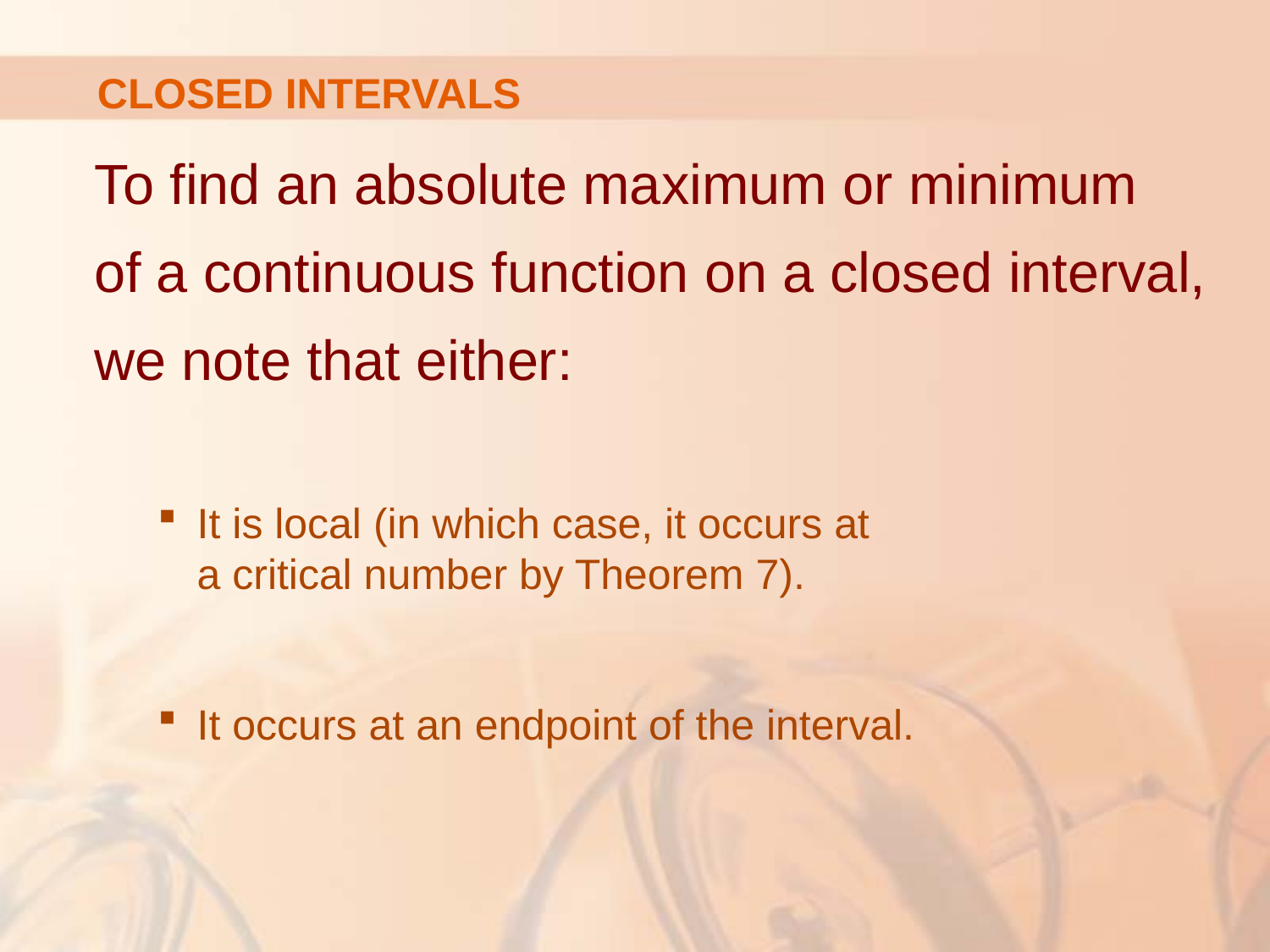

# CLOSED INTERVALS
To find an absolute maximum or minimum
of a continuous function on a closed interval, we note that either:

It is local (in which case, it occurs at
a critical number by Theorem 7).

It occurs at an endpoint of the interval.